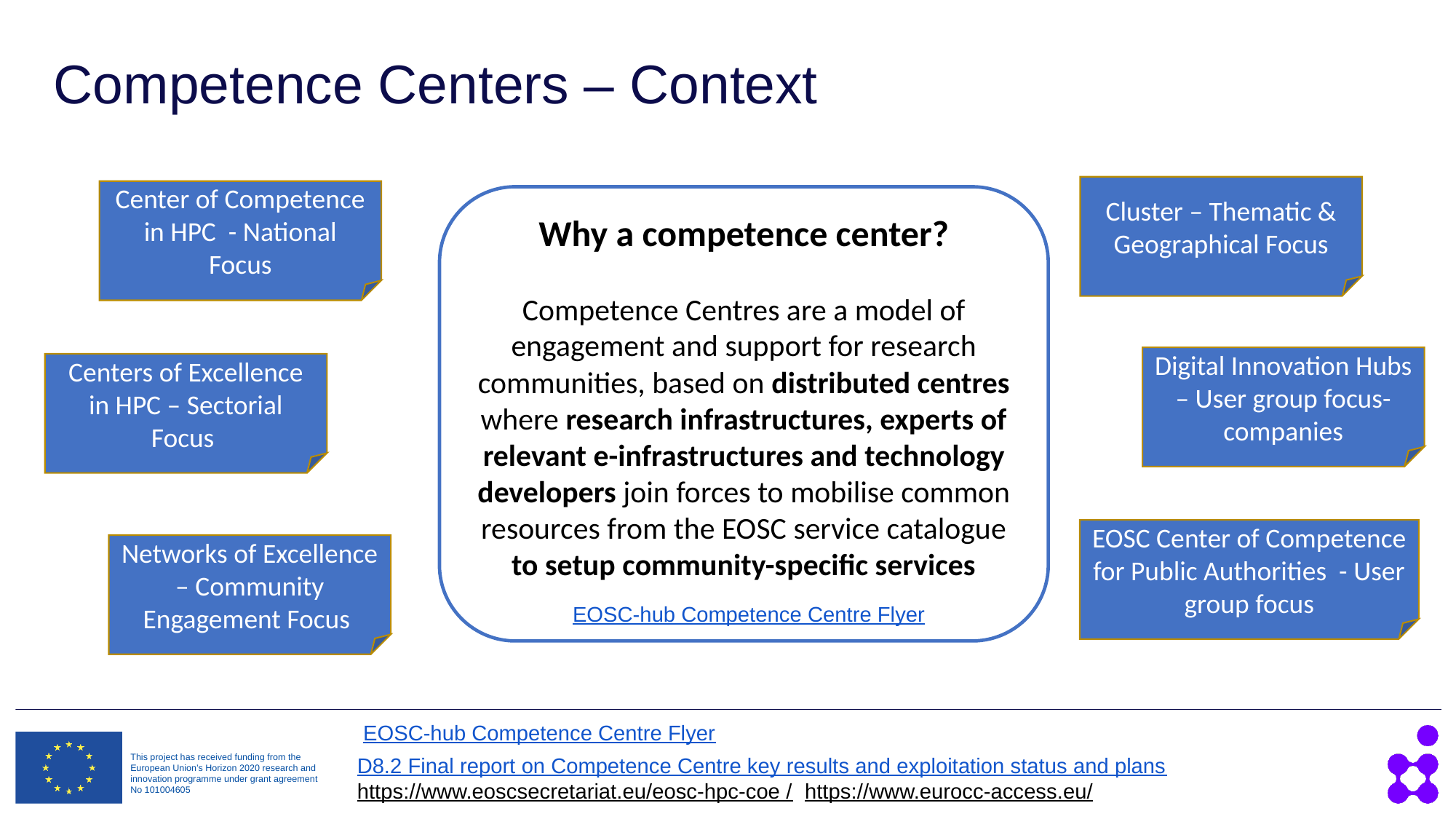

# Competence Centers – Context
Cluster – Thematic & Geographical Focus
Center of Competence in HPC  - National Focus
Why a competence center?

Competence Centres are a model of engagement and support for research communities, based on distributed centres where research infrastructures, experts of relevant e-infrastructures and technology developers join forces to mobilise common resources from the EOSC service catalogue to setup community-specific services

Digital Innovation Hubs – User group focus- companies
Centers of Excellence in HPC – Sectorial Focus
EOSC Center of Competence for Public Authorities  - User group focus
Networks of Excellence – Community Engagement Focus
 EOSC-hub Competence Centre Flyer
 EOSC-hub Competence Centre Flyer
D8.2 Final report on Competence Centre key results and exploitation status and plans
https://www.eoscsecretariat.eu/eosc-hpc-coe /  https://www.eurocc-access.eu/